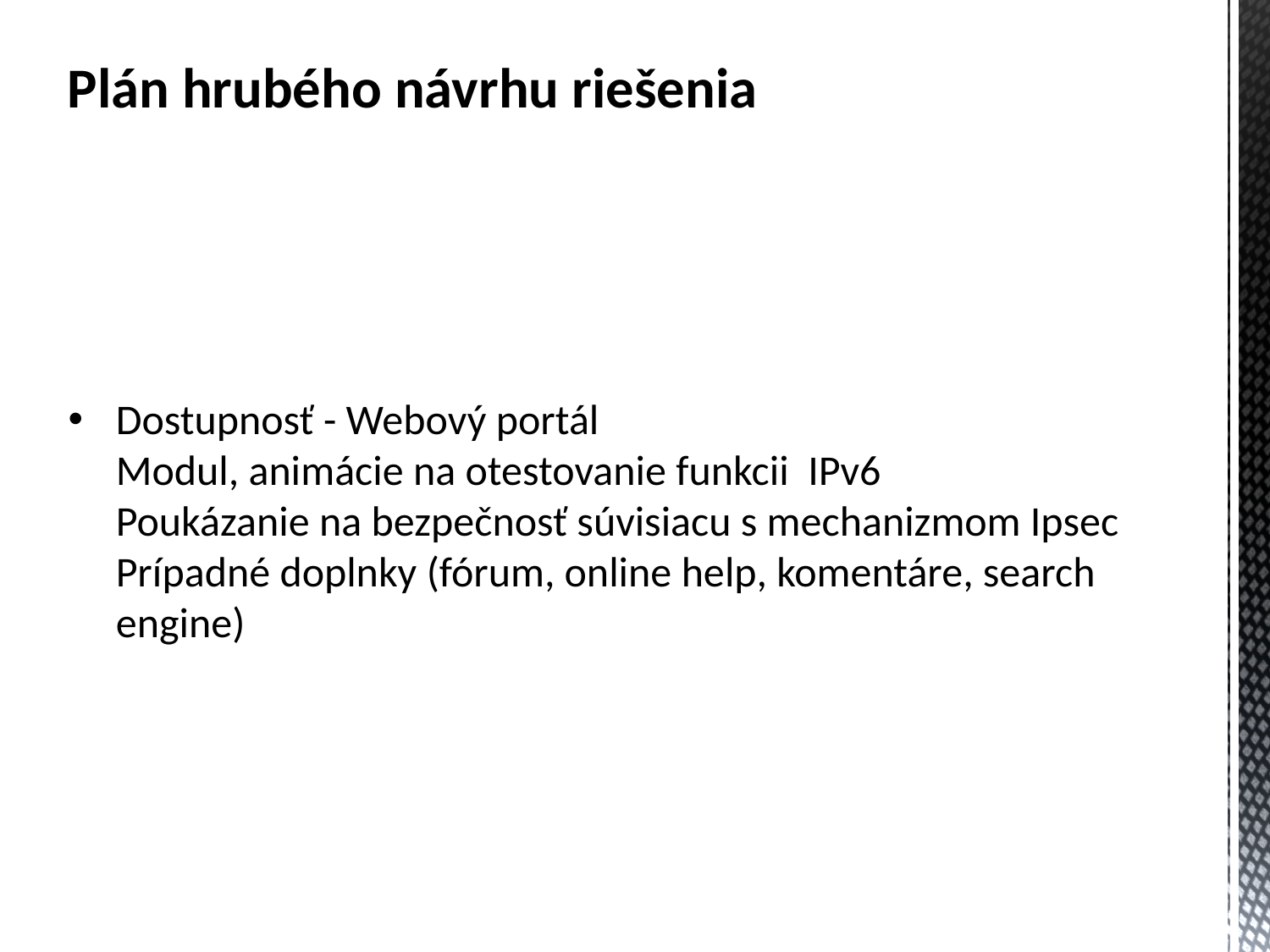

Plán hrubého návrhu riešenia
# Dostupnosť - Webový portál Modul, animácie na otestovanie funkcii  IPv6 Poukázanie na bezpečnosť súvisiacu s mechanizmom Ipsec Prípadné doplnky (fórum, online help, komentáre, search engine)